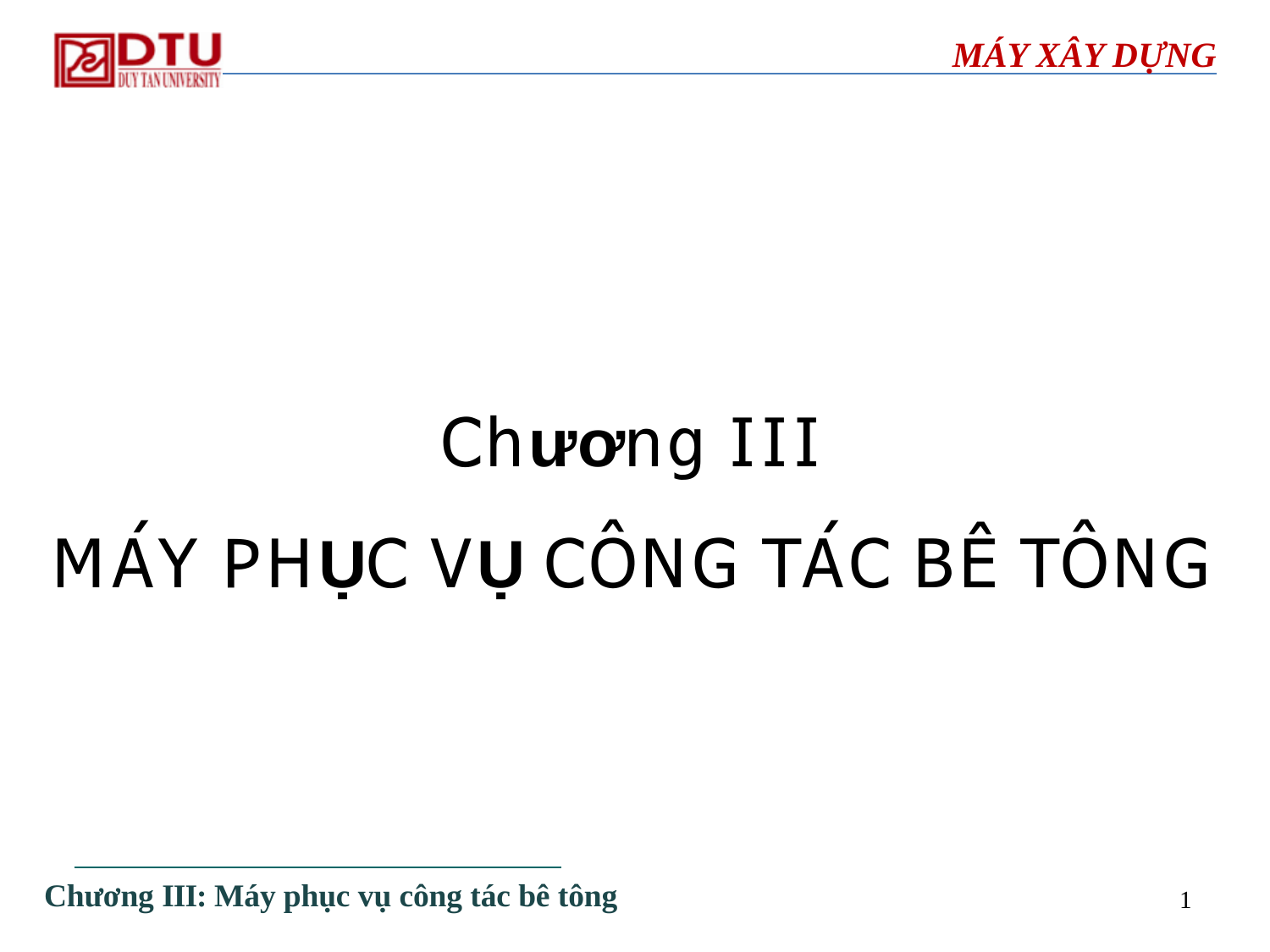

# MÁY XÂY DỰNG
Chương III
MÁY PHỤC VỤ CÔNG TÁC BÊ TÔNG

Chương III: Máy phục vụ công tác bê tông
1